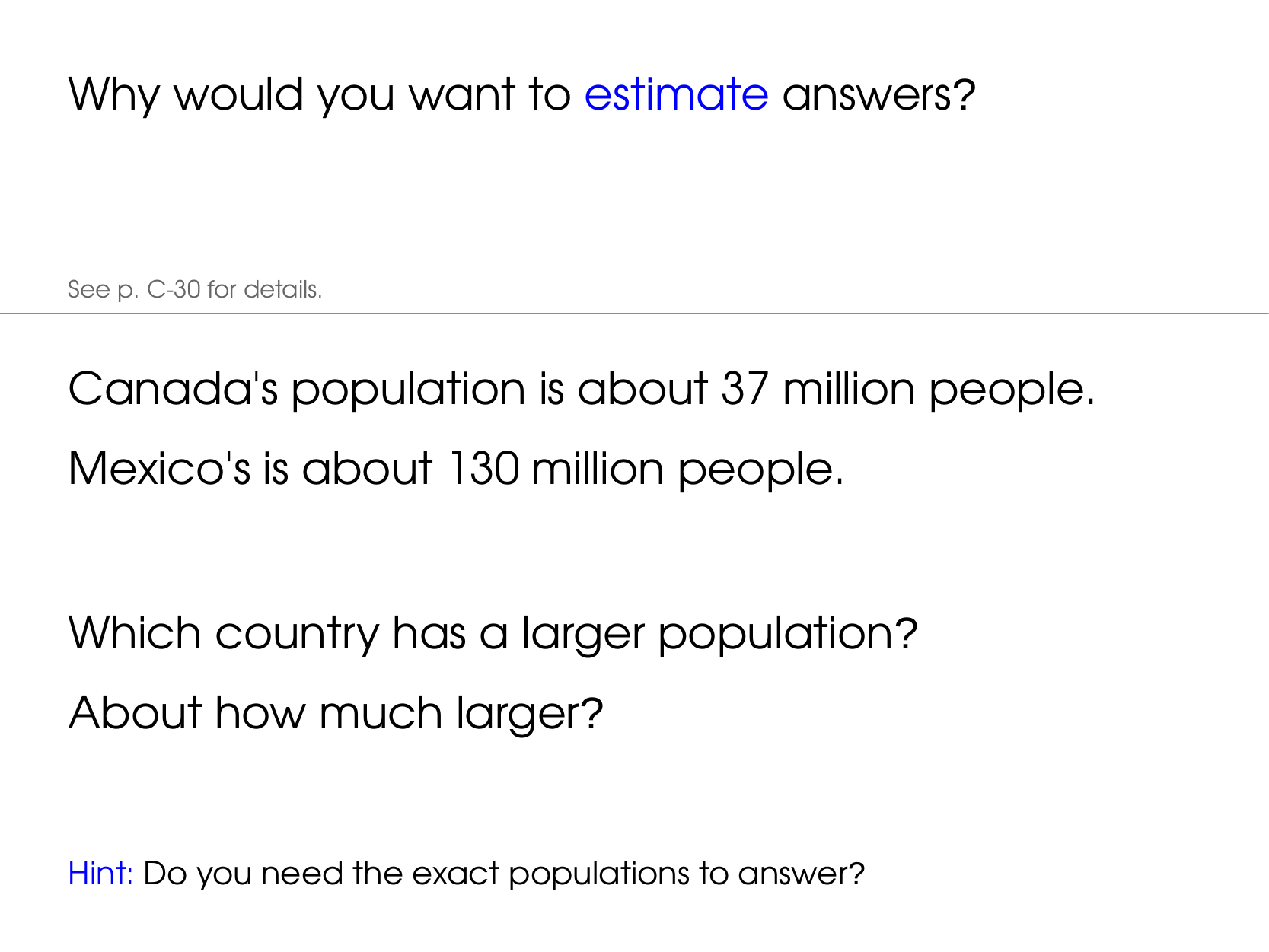

Why would you want to estimate answers?
See p. C-30 for details.
Canada's population is about 37 million people.
Mexico's is about 130 million people.
Which country has a larger population?
About how much larger?
Hint: Do you need the exact populations to answer?